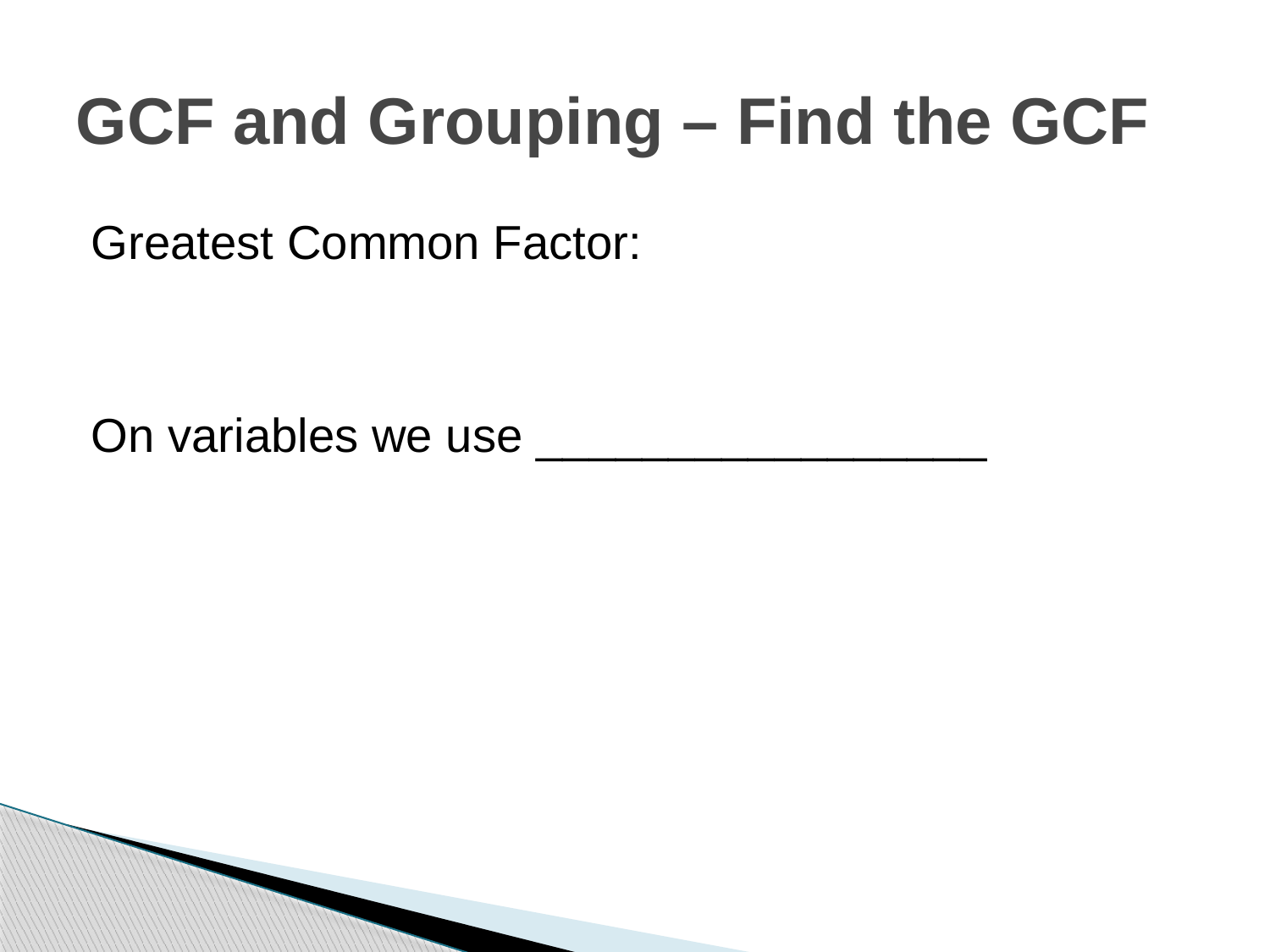

# GCF and Grouping – Find the GCF
Greatest Common Factor:

On variables we use _________________